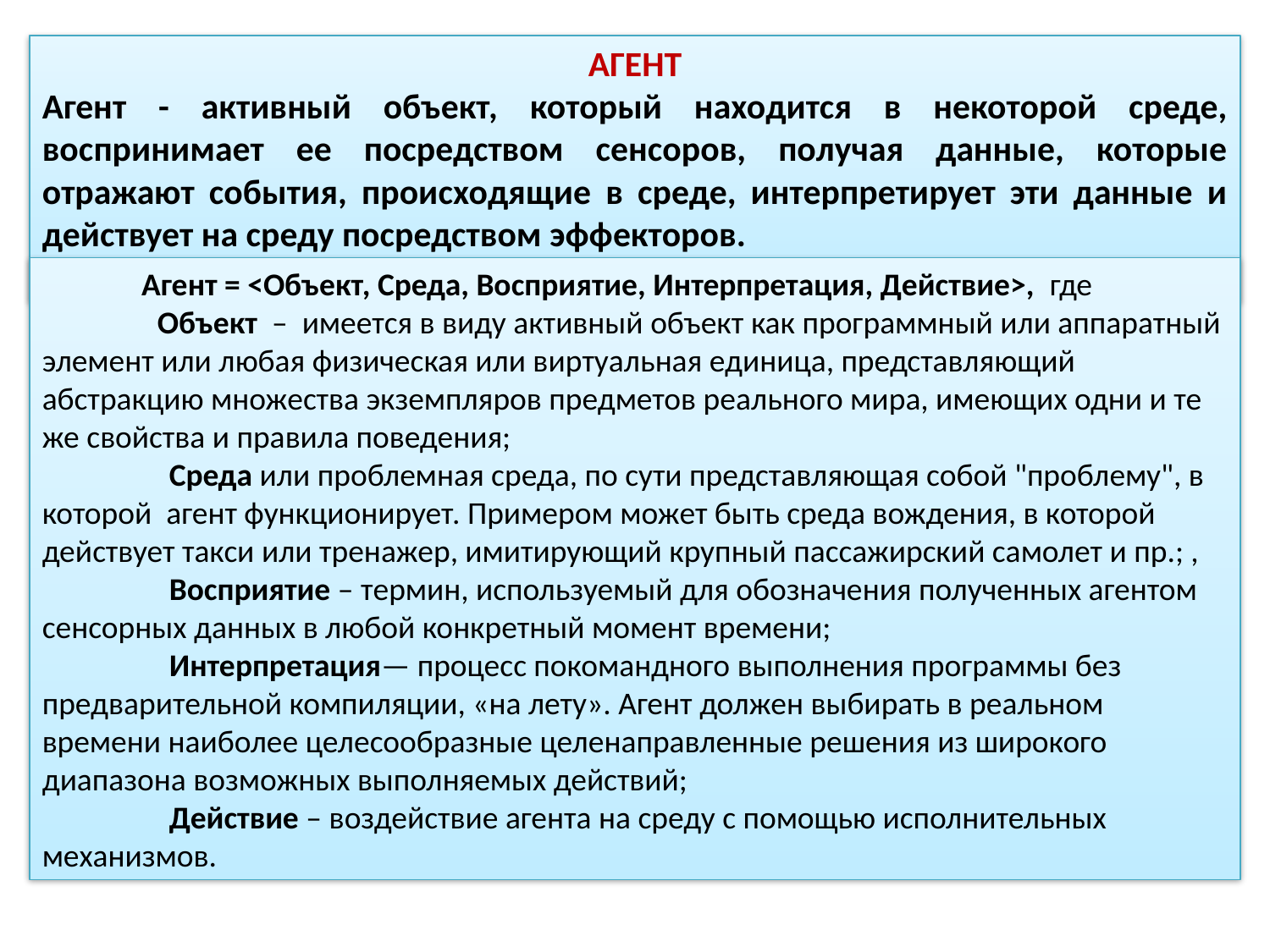

АГЕНТ
Агент - активный объект, который находится в некоторой среде, воспринимает ее посредством сенсоров, получая данные, которые отражают события, происходящие в среде, интерпретирует эти данные и действует на среду посредством эффекторов.

Агент = <Объект, Среда, Восприятие, Интерпретация, Действие>,  где
                Объект  –  имеется в виду активный объект как программный или аппаратный элемент или любая физическая или виртуальная единица, представляющий абстракцию множества экземпляров предметов реального мира, имеющих одни и те же свойства и правила поведения;
	Среда или проблемная среда, по сути представляющая собой "проблему", в которой  агент функционирует. Примером может быть среда вождения, в которой действует такси или тренажер, имитирующий крупный пассажирский самолет и пр.; ,
	Восприятие – термин, используемый для обозначения полученных агентом  сенсорных данных в любой конкретный момент времени;
	Интерпретация— процесс покомандного выполнения программы без предварительной компиляции, «на лету». Агент должен выбирать в реальном времени наиболее целесообразные целенаправленные решения из широкого диапазона возможных выполняемых действий;
	Действие – воздействие агента на среду с помощью исполнительных механизмов.